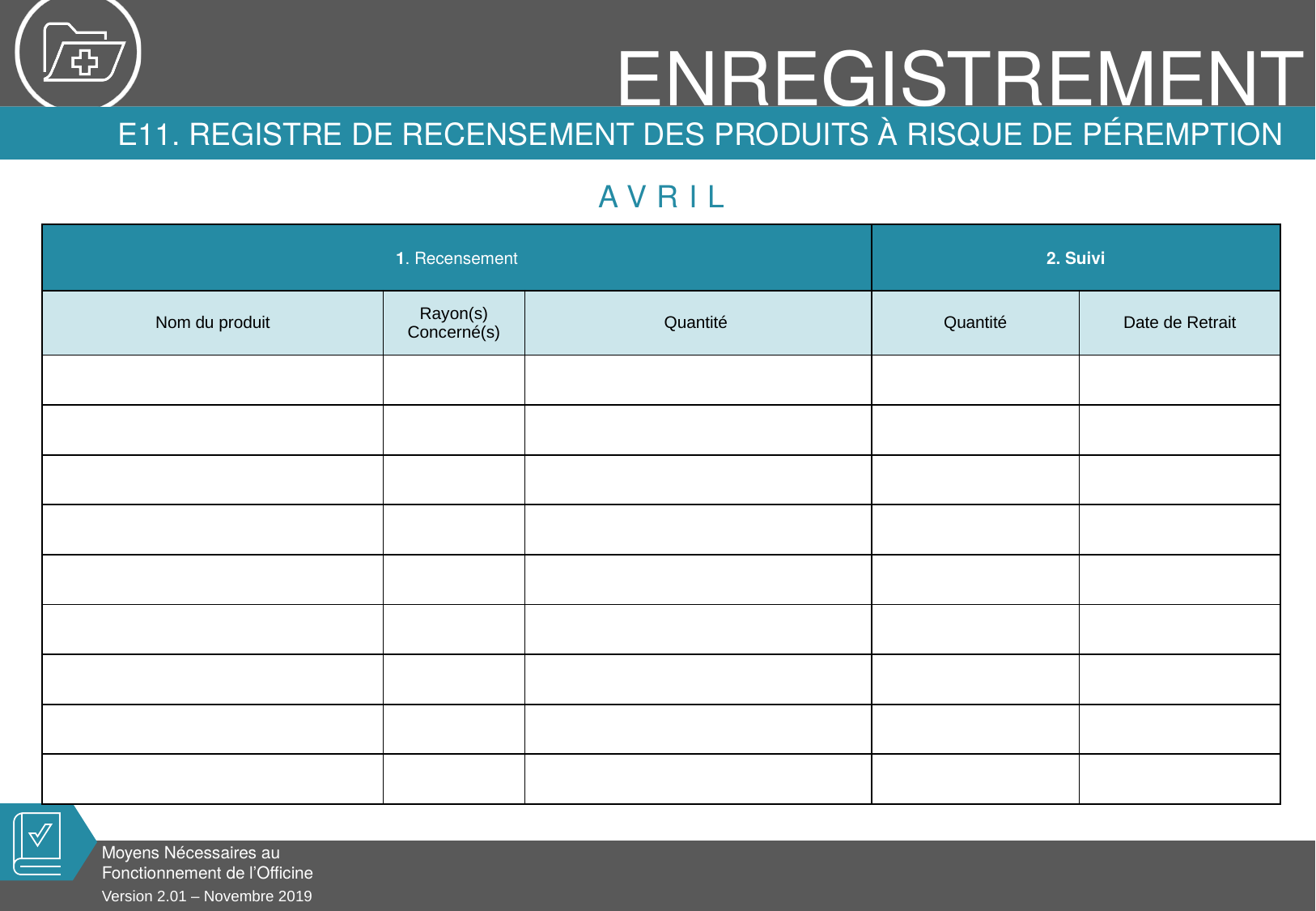

# E11. Registre de recensement des produits à risque de péremption
AVRIL
| 1. Recensement |  |  | 2. Suivi |  |
| --- | --- | --- | --- | --- |
| Nom du produit | Rayon(s) Concerné(s) | Quantité | Quantité | Date de Retrait |
|  |  |  |  |  |
|  |  |  |  |  |
|  |  |  |  |  |
|  |  |  |  |  |
|  |  |  |  |  |
|  |  |  |  |  |
|  |  |  |  |  |
|  |  |  |  |  |
|  |  |  |  |  |